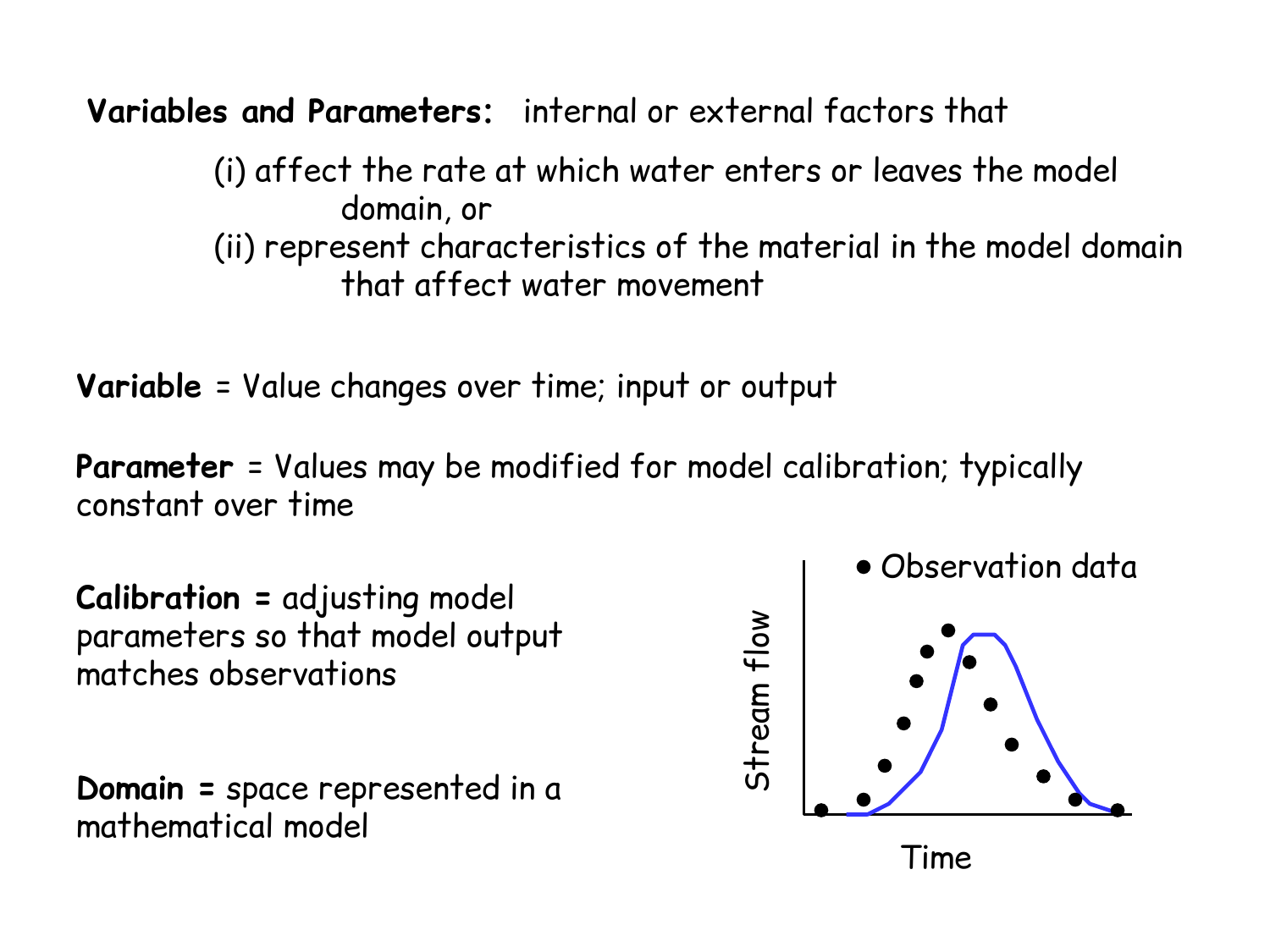

Variables and Parameters:  internal or external factors that

	(i) affect the rate at which water enters or leaves the model 		domain, or
	(ii) represent characteristics of the material in the model domain 		that affect water movement
Variable = Value changes over time; input or output
Parameter = Values may be modified for model calibration; typically constant over time
Observation data

Stream flow
Time

Calibration = adjusting model parameters so that model output matches observations

Domain = space represented in a mathematical model